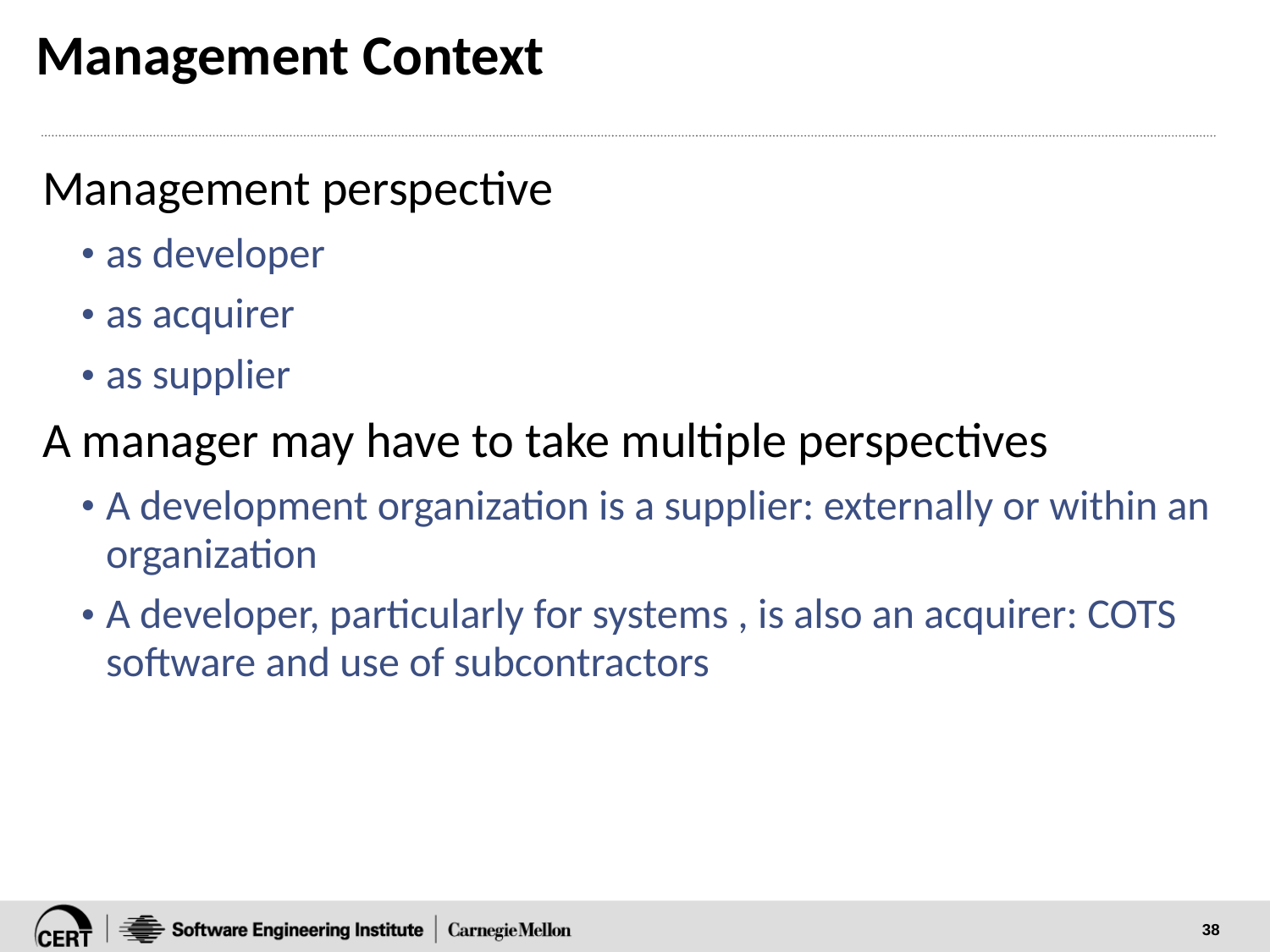

# Management Context
Management perspective
as developer
as acquirer
as supplier
A manager may have to take multiple perspectives
A development organization is a supplier: externally or within an organization
A developer, particularly for systems , is also an acquirer: COTS software and use of subcontractors